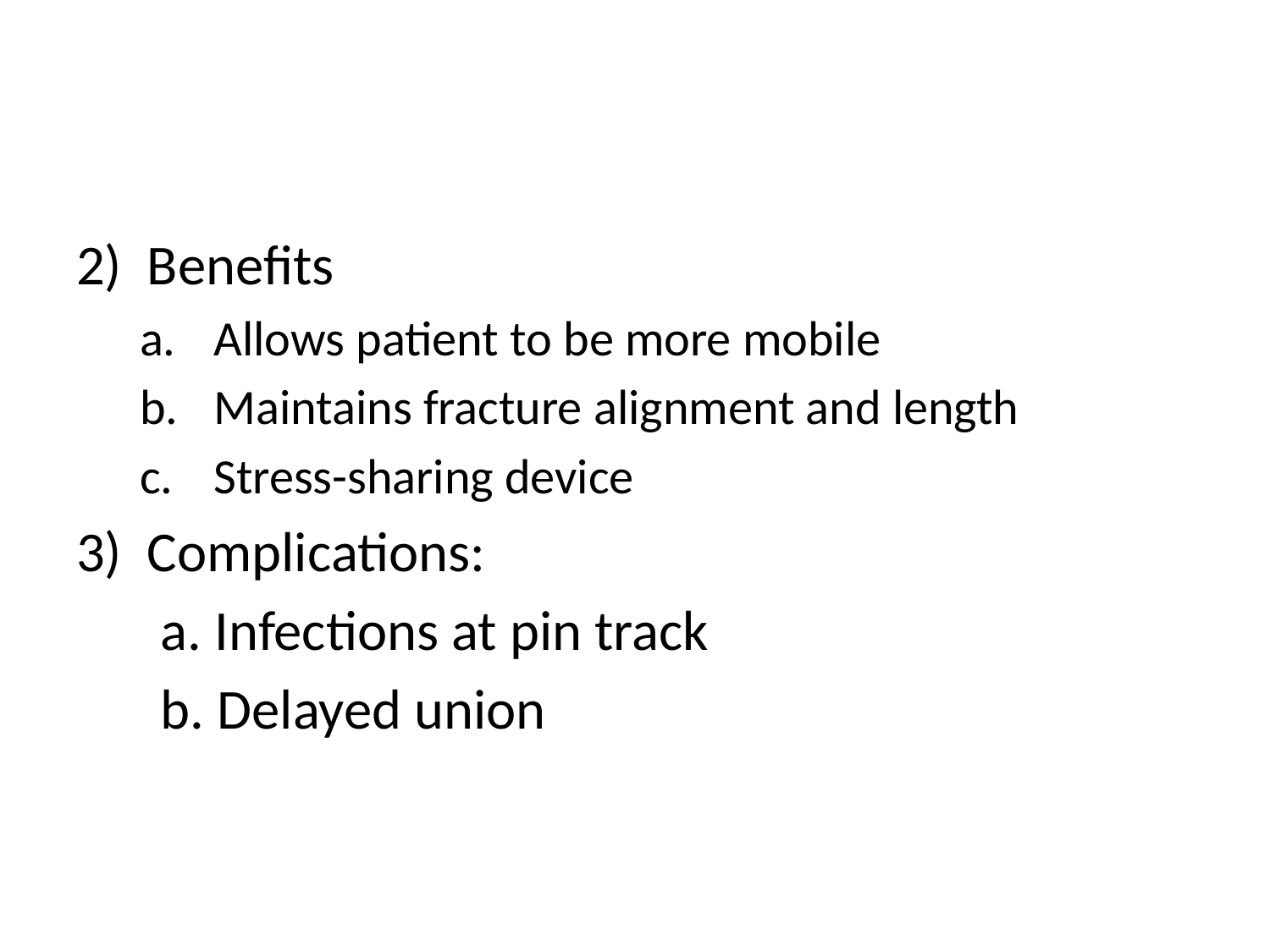

#
2)  Benefits
Allows patient to be more mobile
Maintains fracture alignment and length
Stress-sharing device
3)  Complications:
	a. Infections at pin track
	b. Delayed union